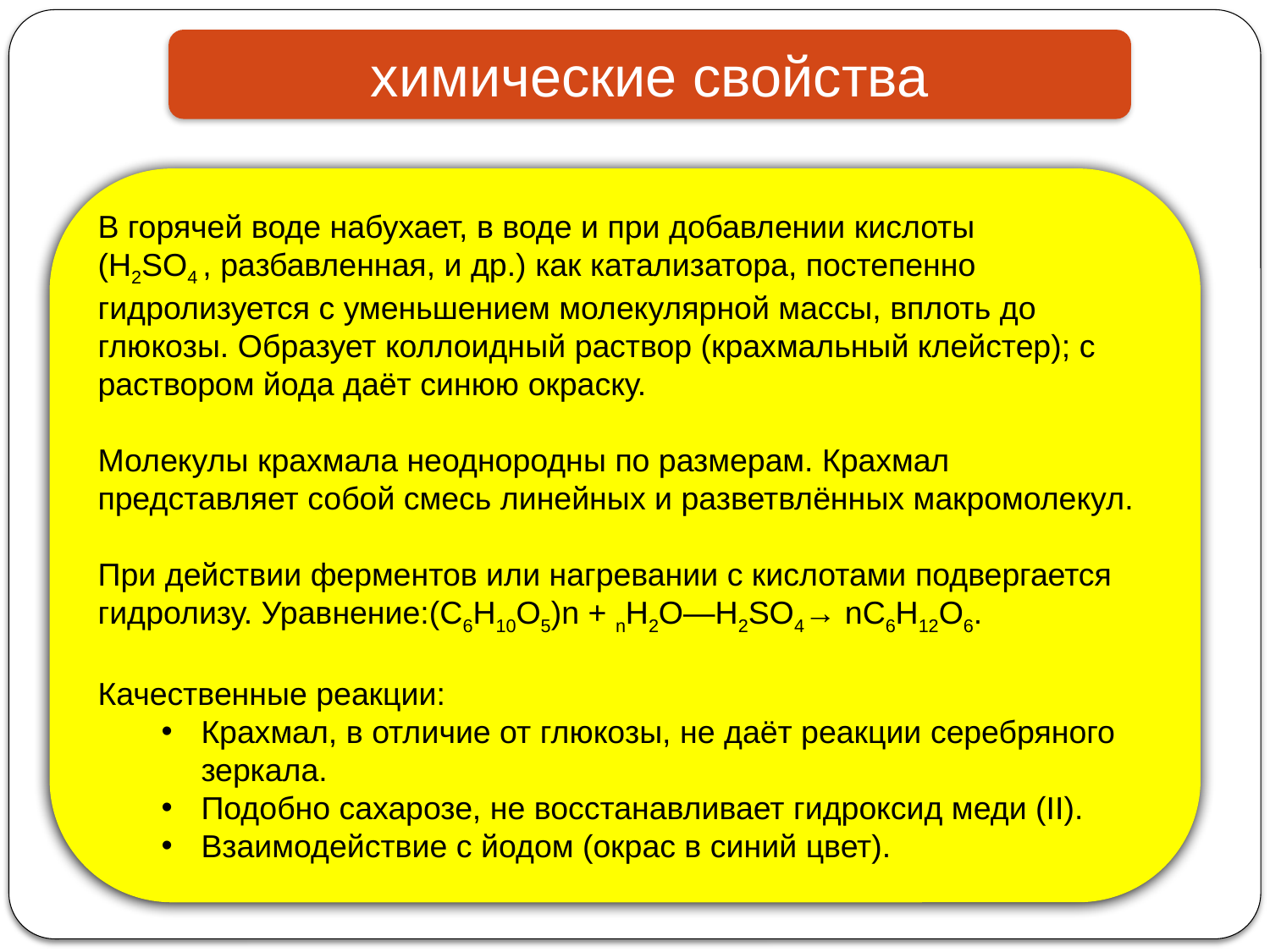

химические свойства
В горячей воде набухает, в воде и при добавлении кислоты
(H2SO4 , разбавленная, и др.) как катализатора, постепенно гидролизуется с уменьшением молекулярной массы, вплоть до глюкозы. Образует коллоидный раствор (крахмальный клейстер); с раствором йода даёт синюю окраску.

Молекулы крахмала неоднородны по размерам. Крахмал представляет собой смесь линейных и разветвлённых макромолекул.

При действии ферментов или нагревании с кислотами подвергается гидролизу. Уравнение:(C6H10O5)n + nH2O—H2SO4→ nC6H12O6.

Качественные реакции:
Крахмал, в отличие от глюкозы, не даёт реакции серебряного зеркала.
Подобно сахарозе, не восстанавливает гидроксид меди (II).
Взаимодействие с йодом (окрас в синий цвет).